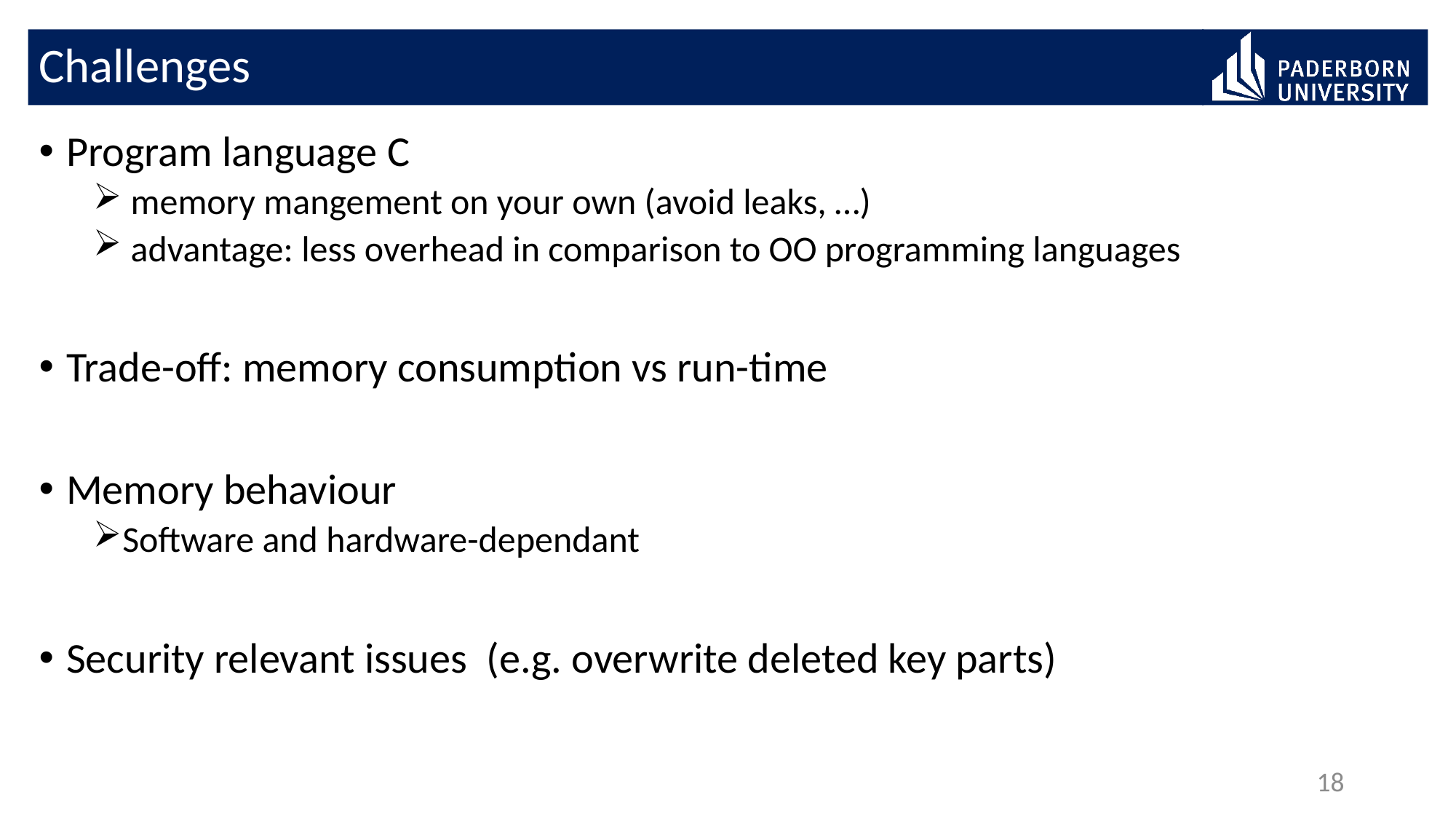

# Challenges
Program language C
 memory mangement on your own (avoid leaks, …)
 advantage: less overhead in comparison to OO programming languages

Trade-off: memory consumption vs run-time

Memory behaviour
Software and hardware-dependant

Security relevant issues  (e.g. overwrite deleted key parts)

18